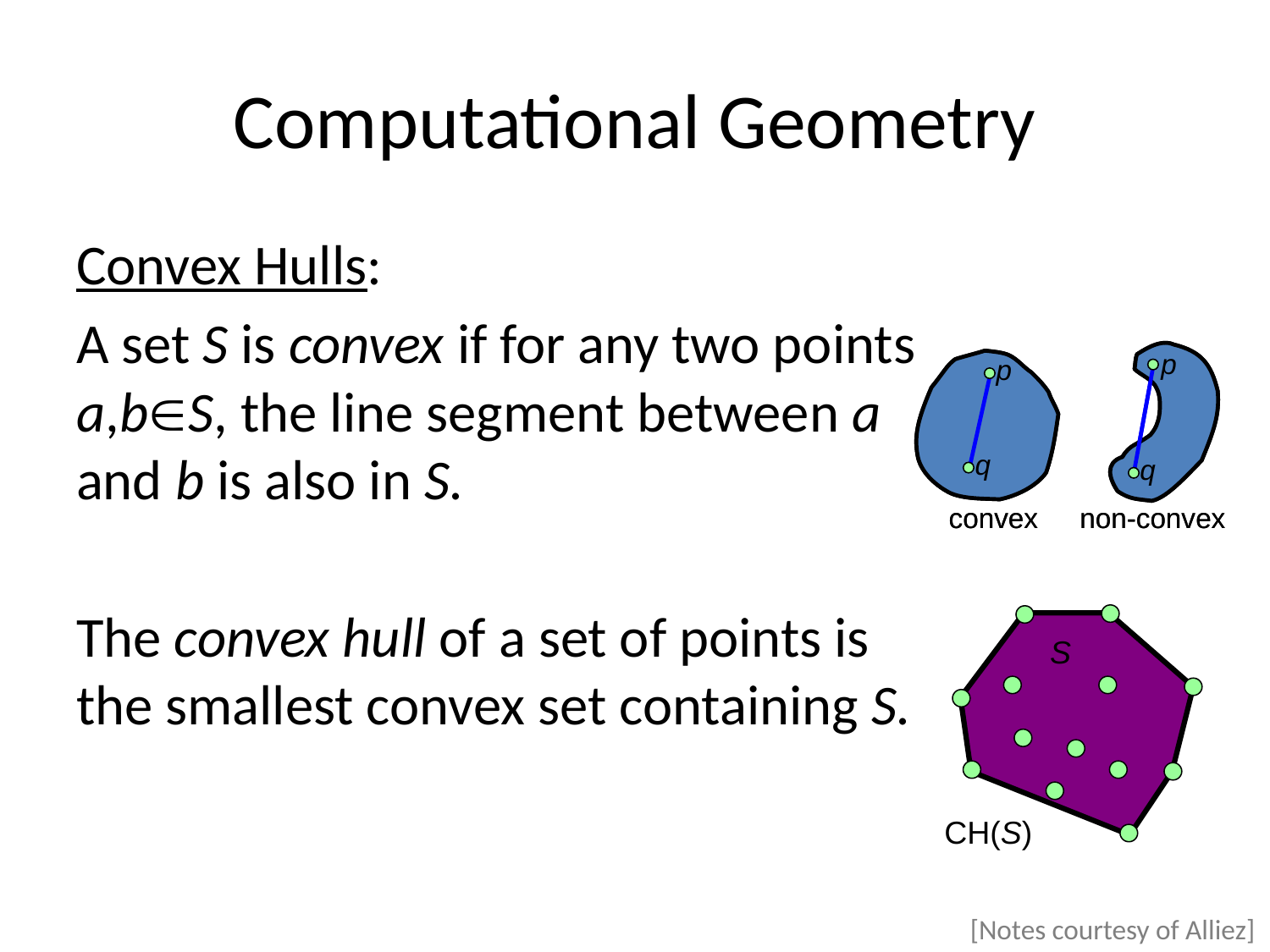

# Computational Geometry
Convex Hulls:
A set S is convex if for any two points
a,b∈S, the line segment between a
and b is also in S.

The convex hull of a set of points is
the smallest convex set containing S.

p

q

non-convex
p

q

convex

p

q

non-convex
p

q

convex

S

CH(S)
[Notes courtesy of Alliez]